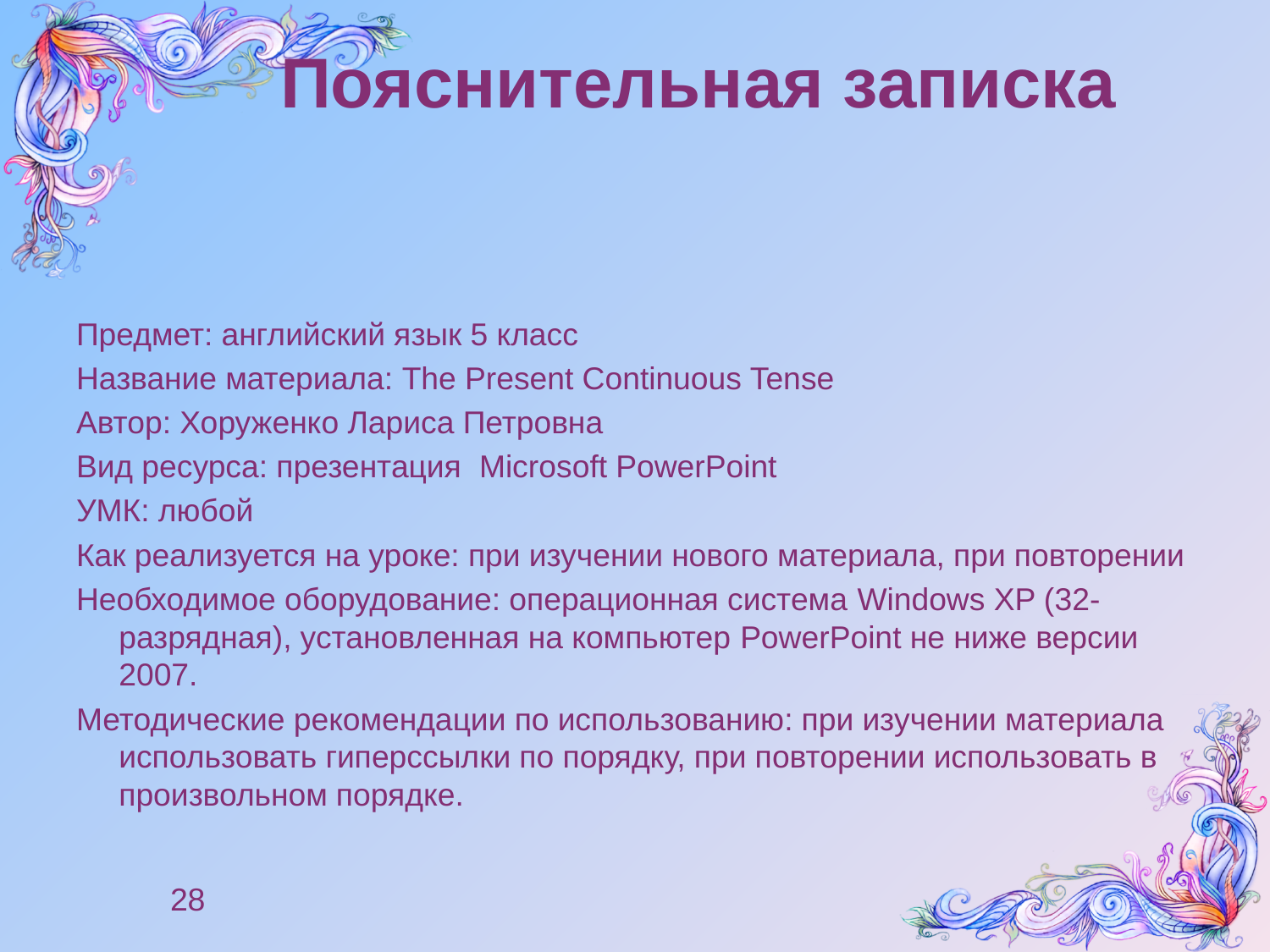

# Пояснительная записка
Предмет: английский язык 5 класс
Название материала: The Present Continuous Tense
Автор: Хоруженко Лариса Петровна
Вид ресурса: презентация  Microsoft PowerPoint
УМК: любой
Как реализуется на уроке: при изучении нового материала, при повторении
Необходимое оборудование: операционная система Windows XP (32-разрядная), установленная на компьютер PowerPoint не ниже версии 2007.
Методические рекомендации по использованию: при изучении материала использовать гиперссылки по порядку, при повторении использовать в произвольном порядке.

28